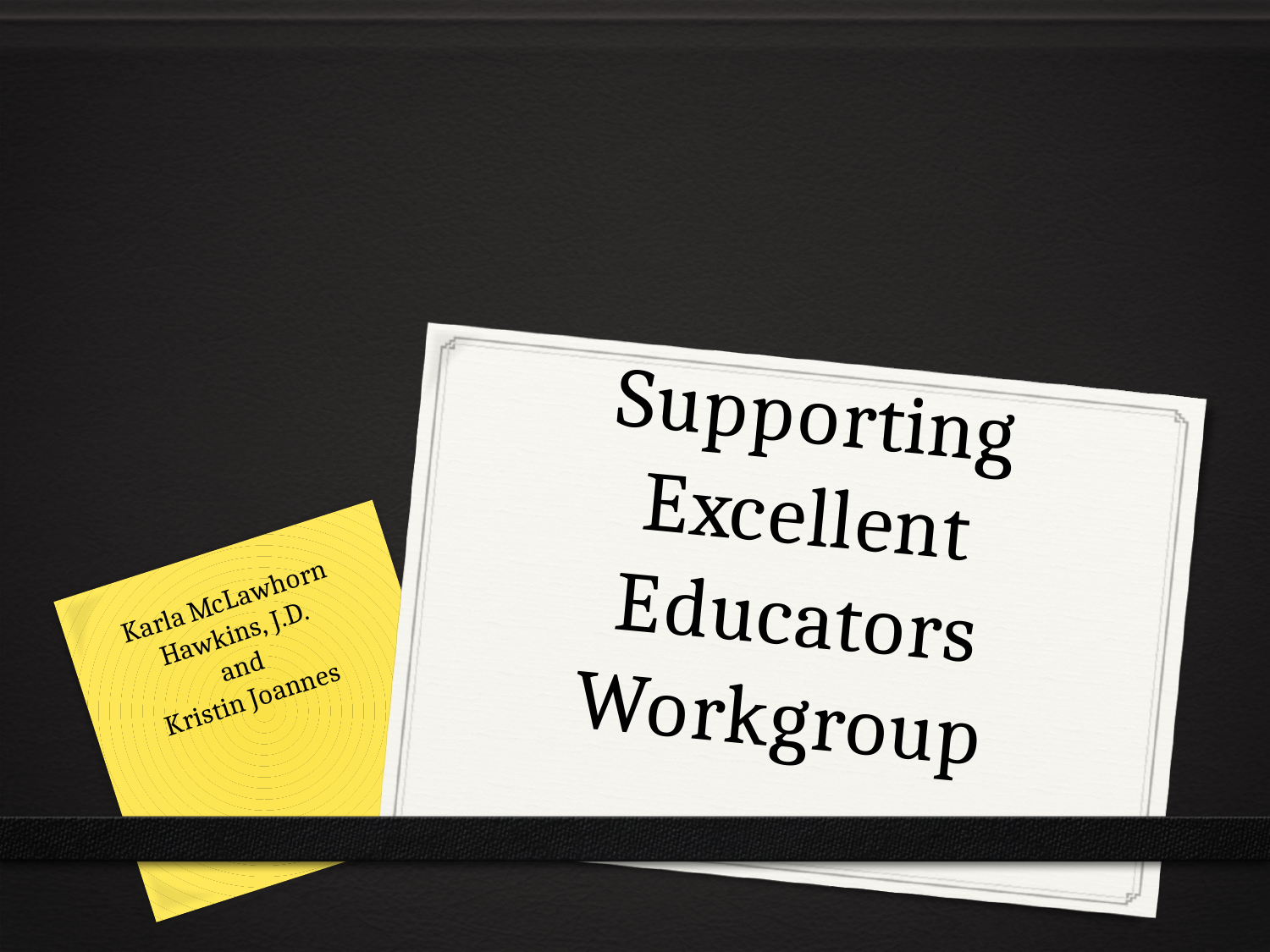

# Supporting Excellent Educators Workgroup
Karla McLawhorn Hawkins, J.D.
and
Kristin Joannes